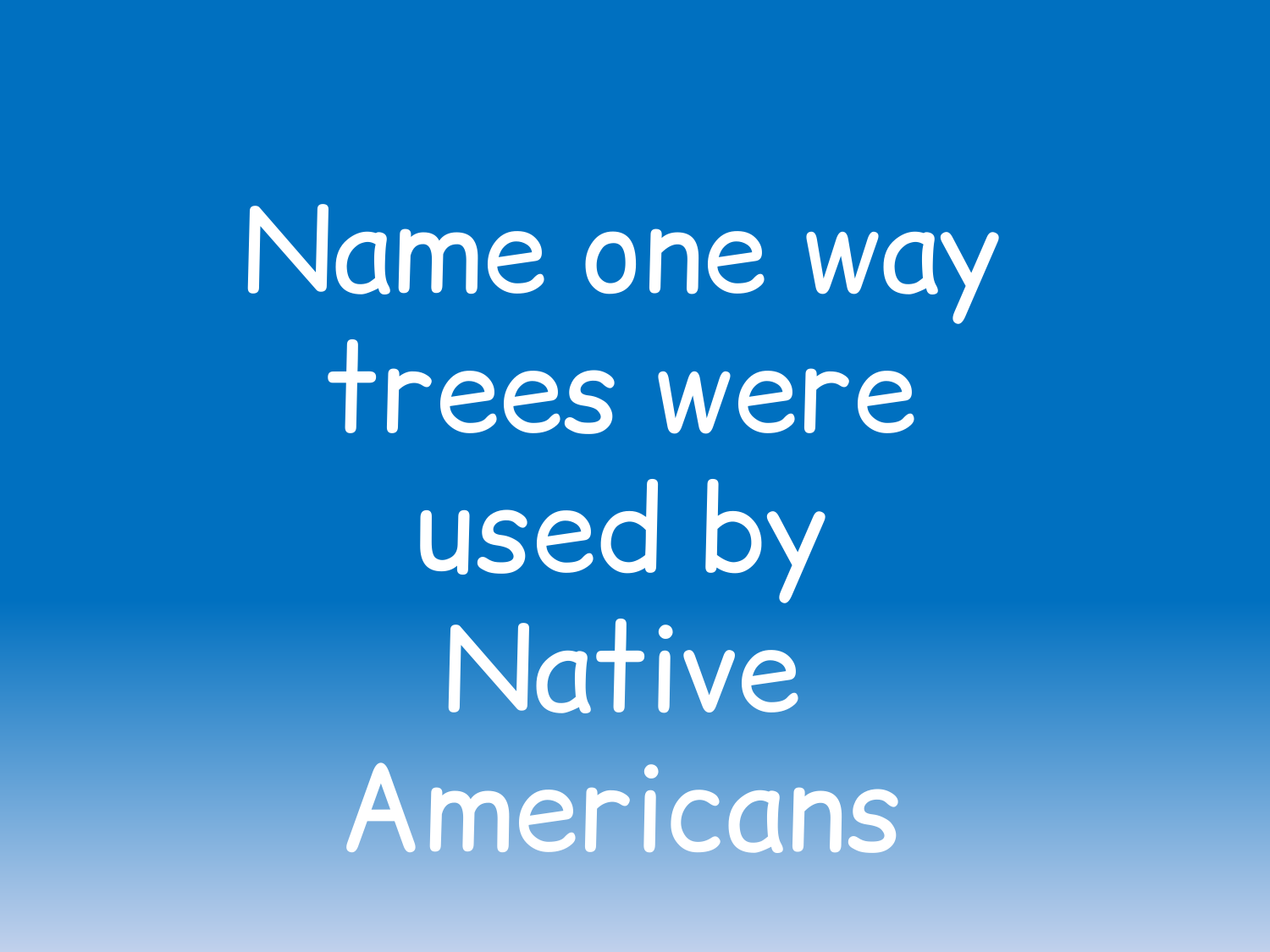

Name one way trees were used by Native Americans